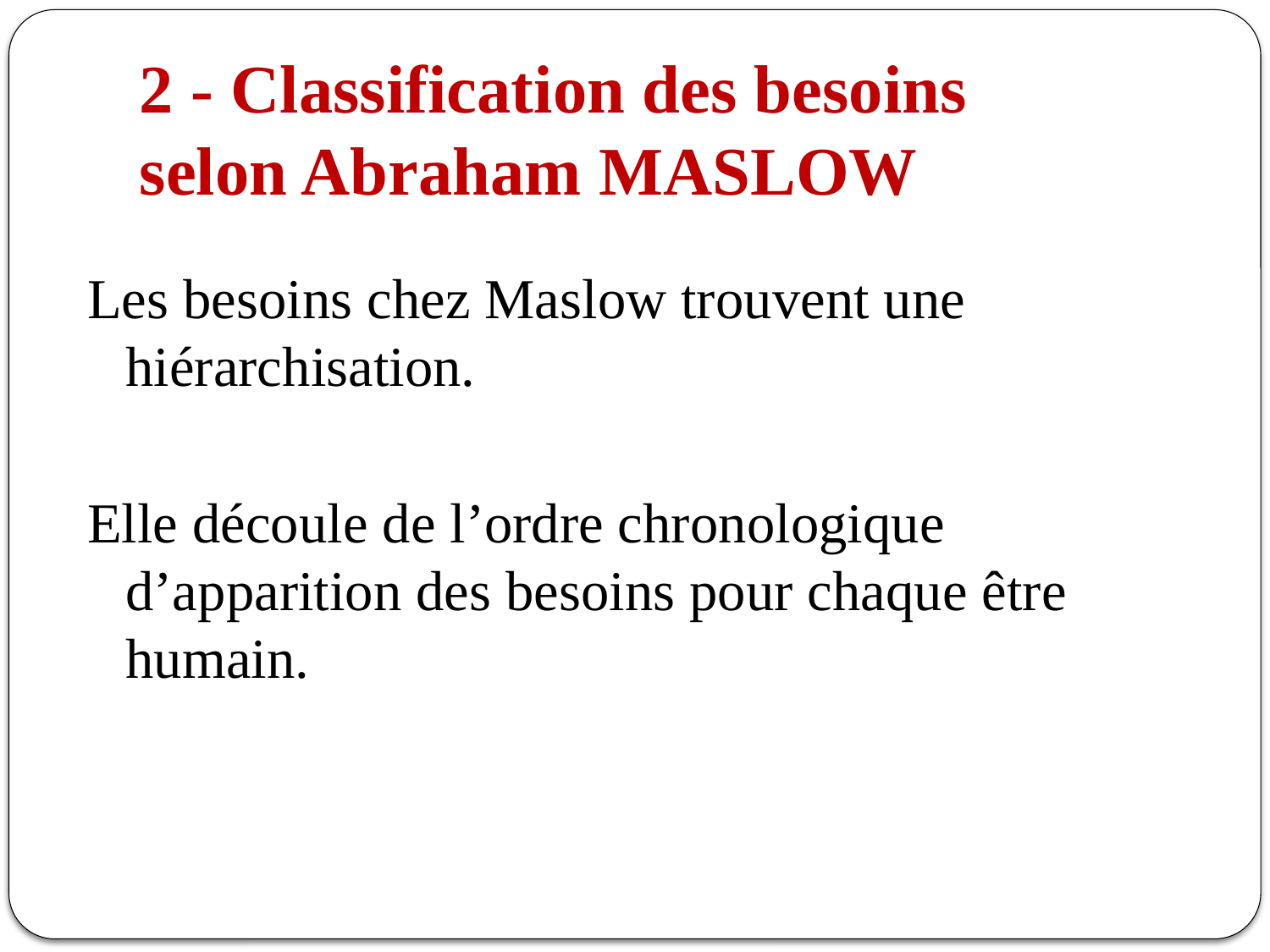

# 2 - Classification des besoins     	selon Abraham MASLOW
Les besoins chez Maslow trouvent une hiérarchisation.

Elle découle de l’ordre chronologique d’apparition des besoins pour chaque être humain.